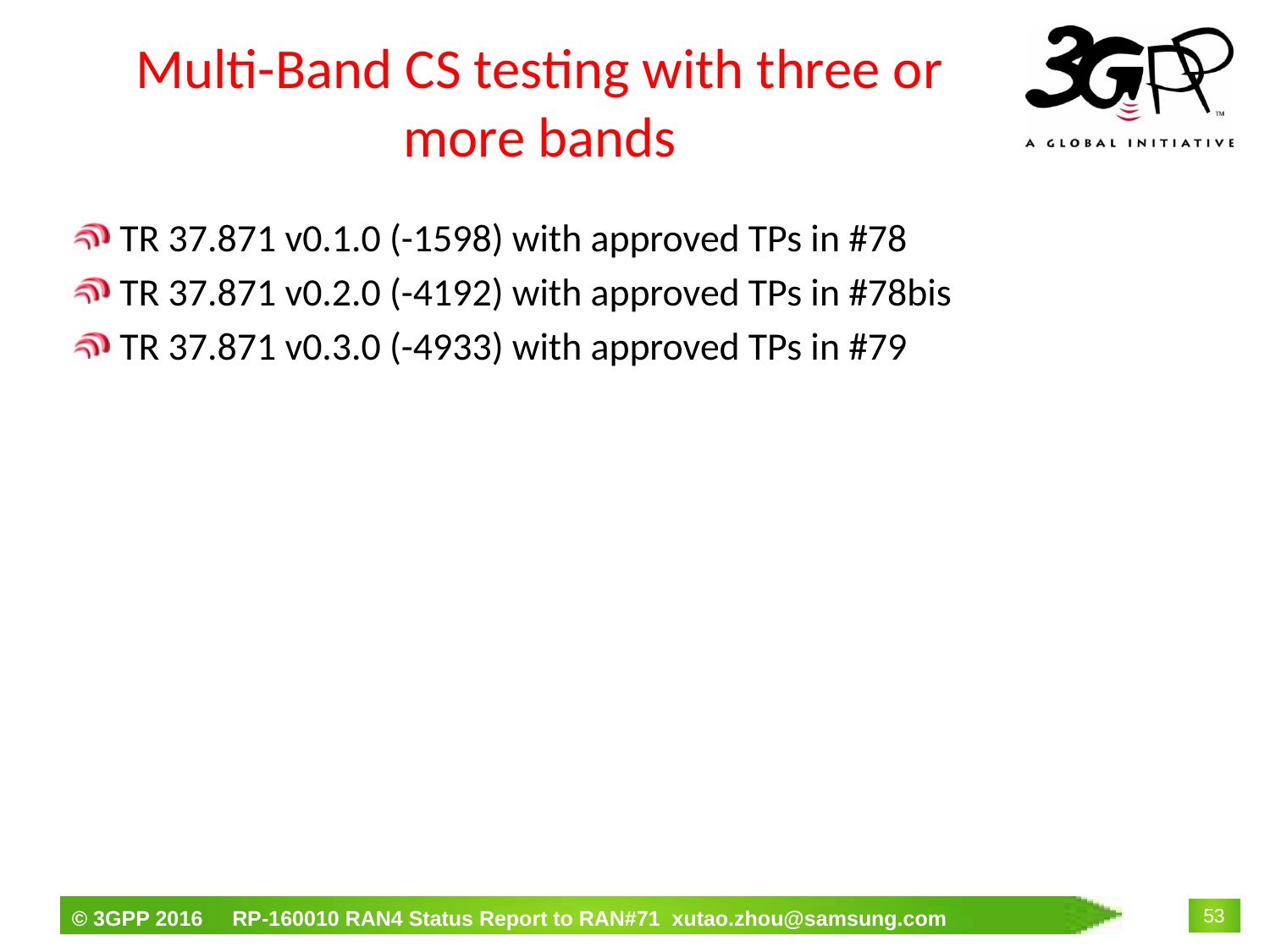

# Multi-Band CS testing with three or more bands
TR 37.871 v0.1.0 (-1598) with approved TPs in #78
TR 37.871 v0.2.0 (-4192) with approved TPs in #78bis
TR 37.871 v0.3.0 (-4933) with approved TPs in #79